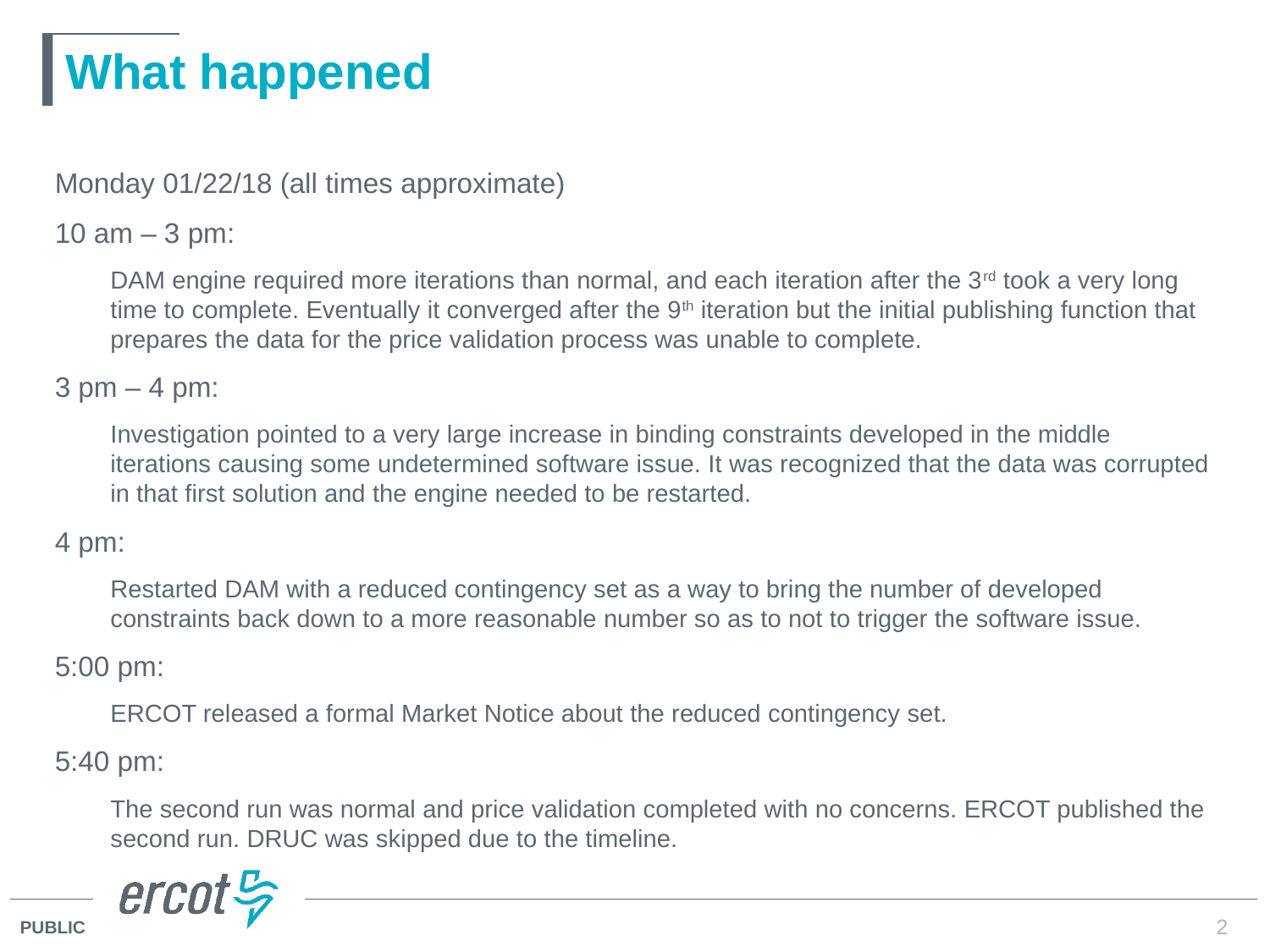

# What happened
Monday 01/22/18 (all times approximate)
10 am – 3 pm:
DAM engine required more iterations than normal, and each iteration after the 3rd took a very long time to complete. Eventually it converged after the 9th iteration but the initial publishing function that prepares the data for the price validation process was unable to complete.
3 pm – 4 pm:
Investigation pointed to a very large increase in binding constraints developed in the middle iterations causing some undetermined software issue. It was recognized that the data was corrupted in that first solution and the engine needed to be restarted.
4 pm:
Restarted DAM with a reduced contingency set as a way to bring the number of developed constraints back down to a more reasonable number so as to not to trigger the software issue.
5:00 pm:
ERCOT released a formal Market Notice about the reduced contingency set.
5:40 pm:
The second run was normal and price validation completed with no concerns. ERCOT published the second run. DRUC was skipped due to the timeline.

2